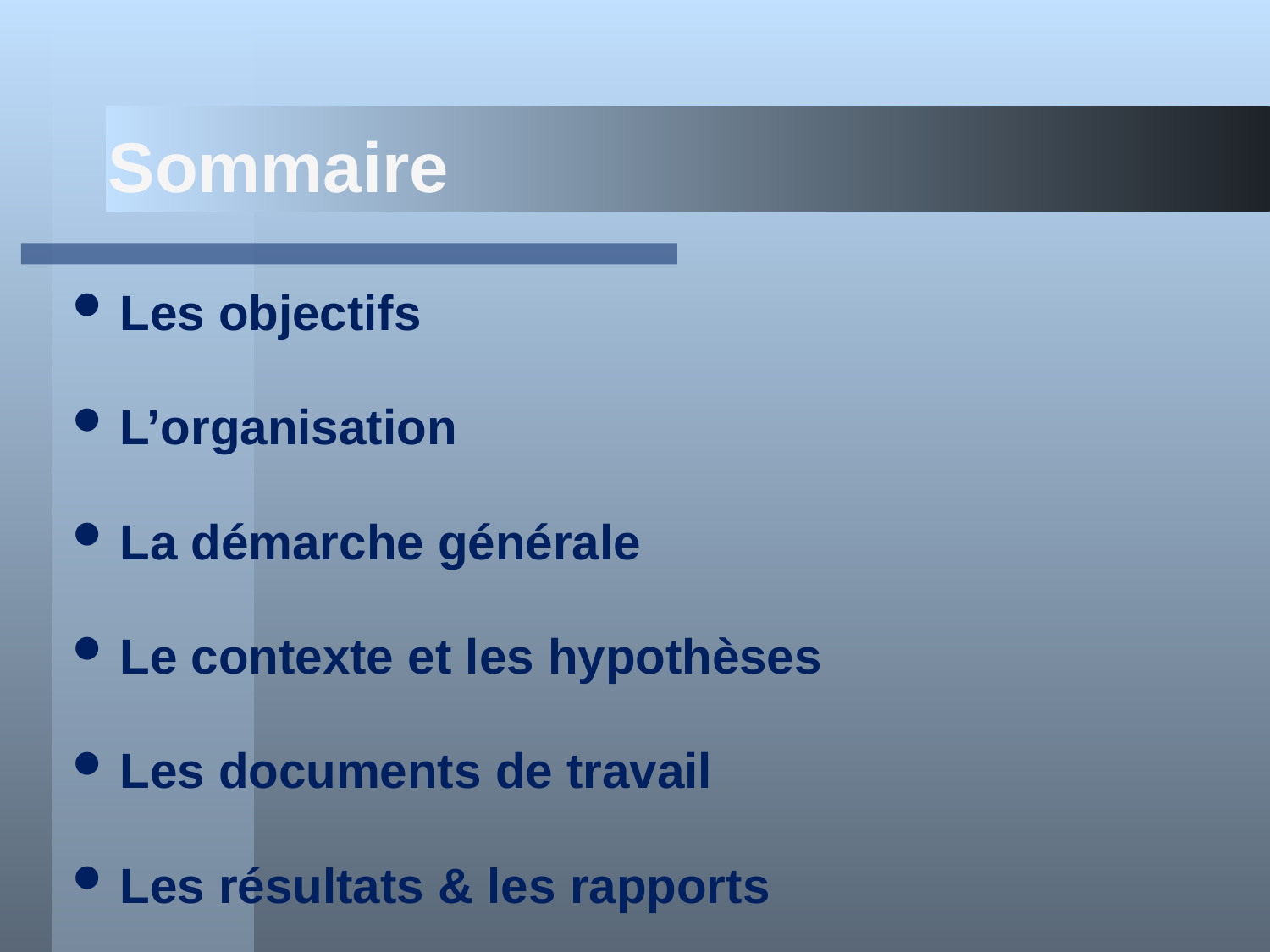

# Sommaire
Les objectifs

L’organisation

La démarche générale

Le contexte et les hypothèses

Les documents de travail

Les résultats & les rapports